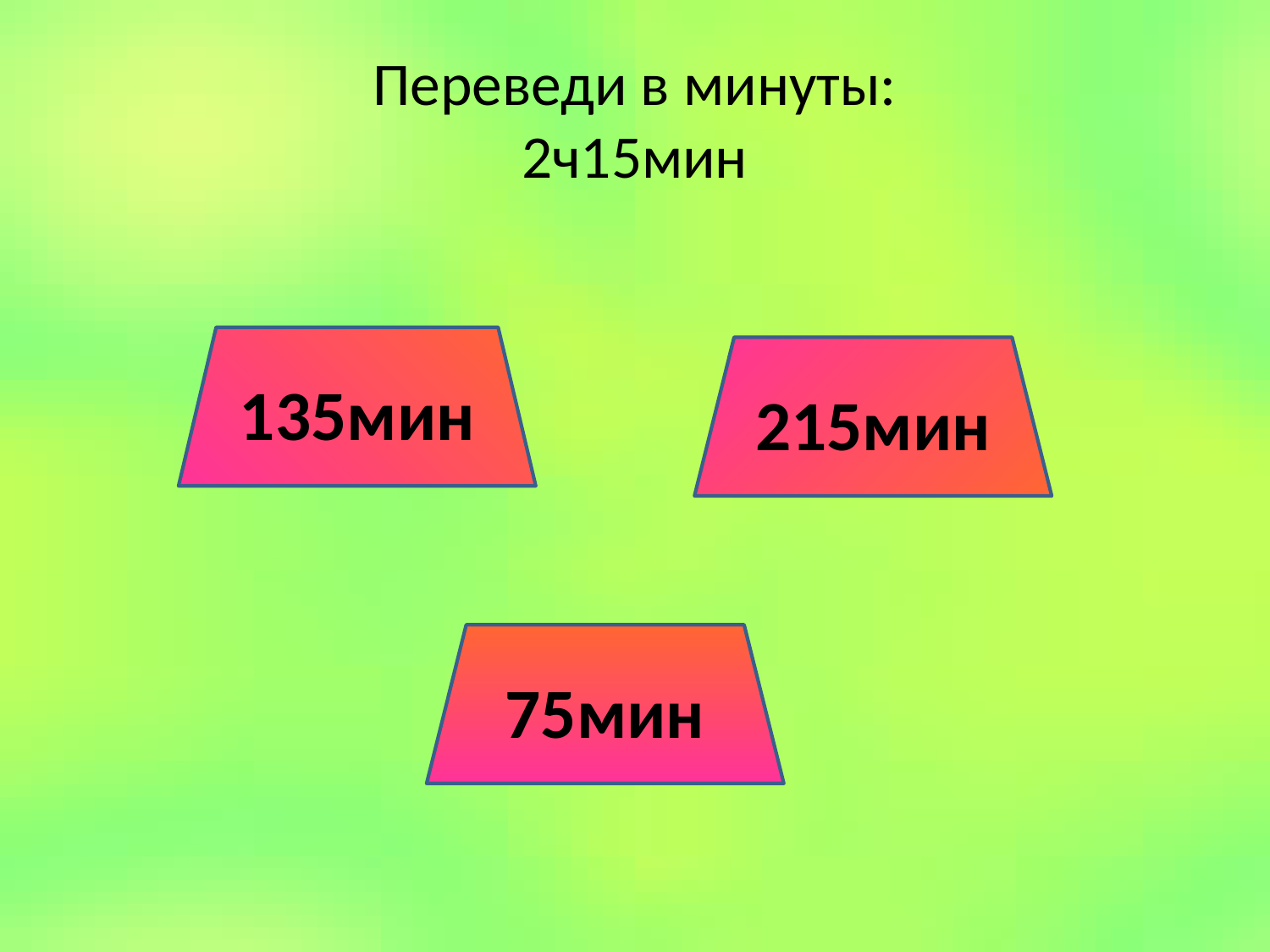

# Переведи в минуты: 2ч15мин
135мин
215мин
75мин